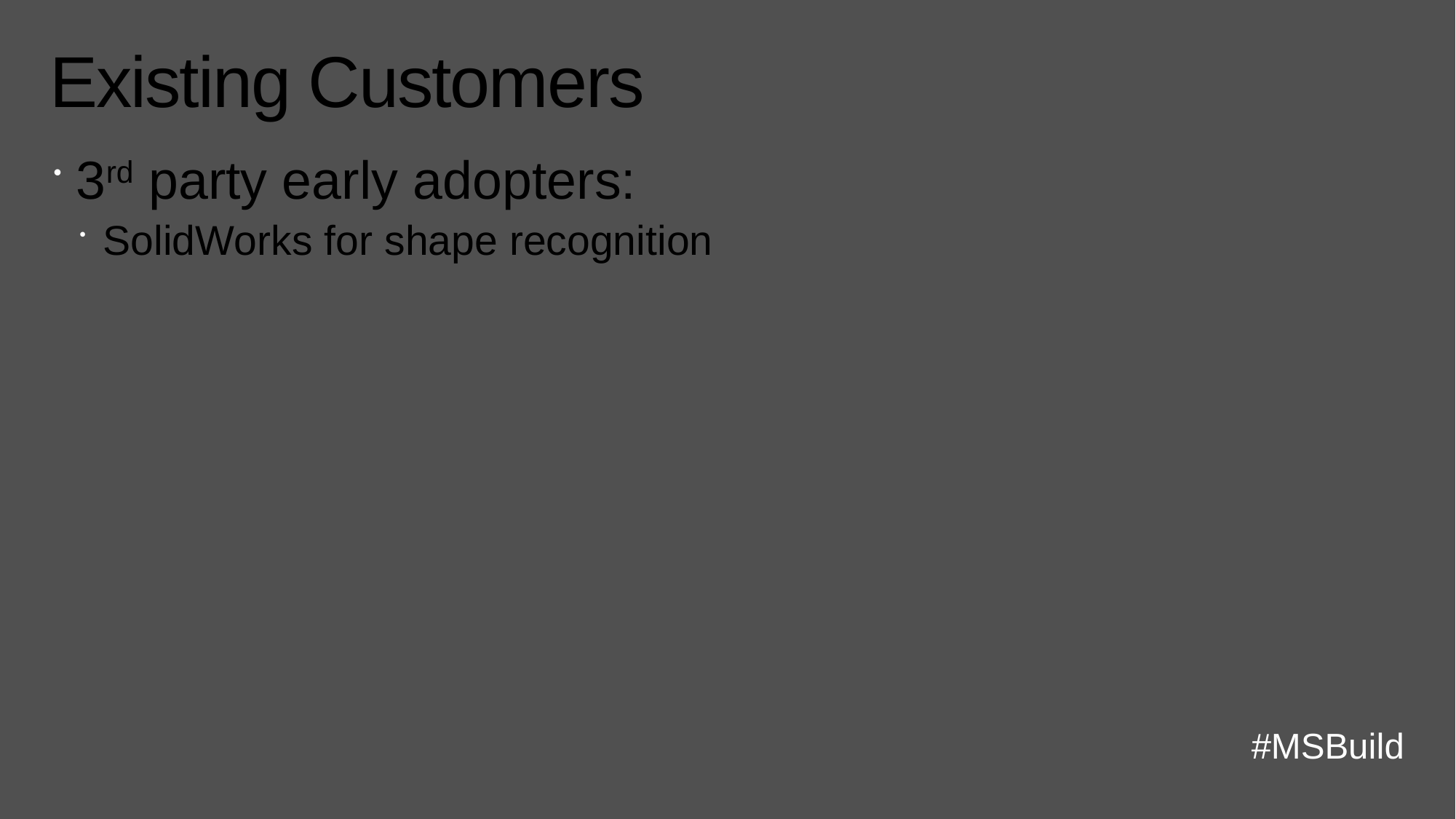

# Existing Customers
3rd party early adopters:
SolidWorks for shape recognition
#MSBuild